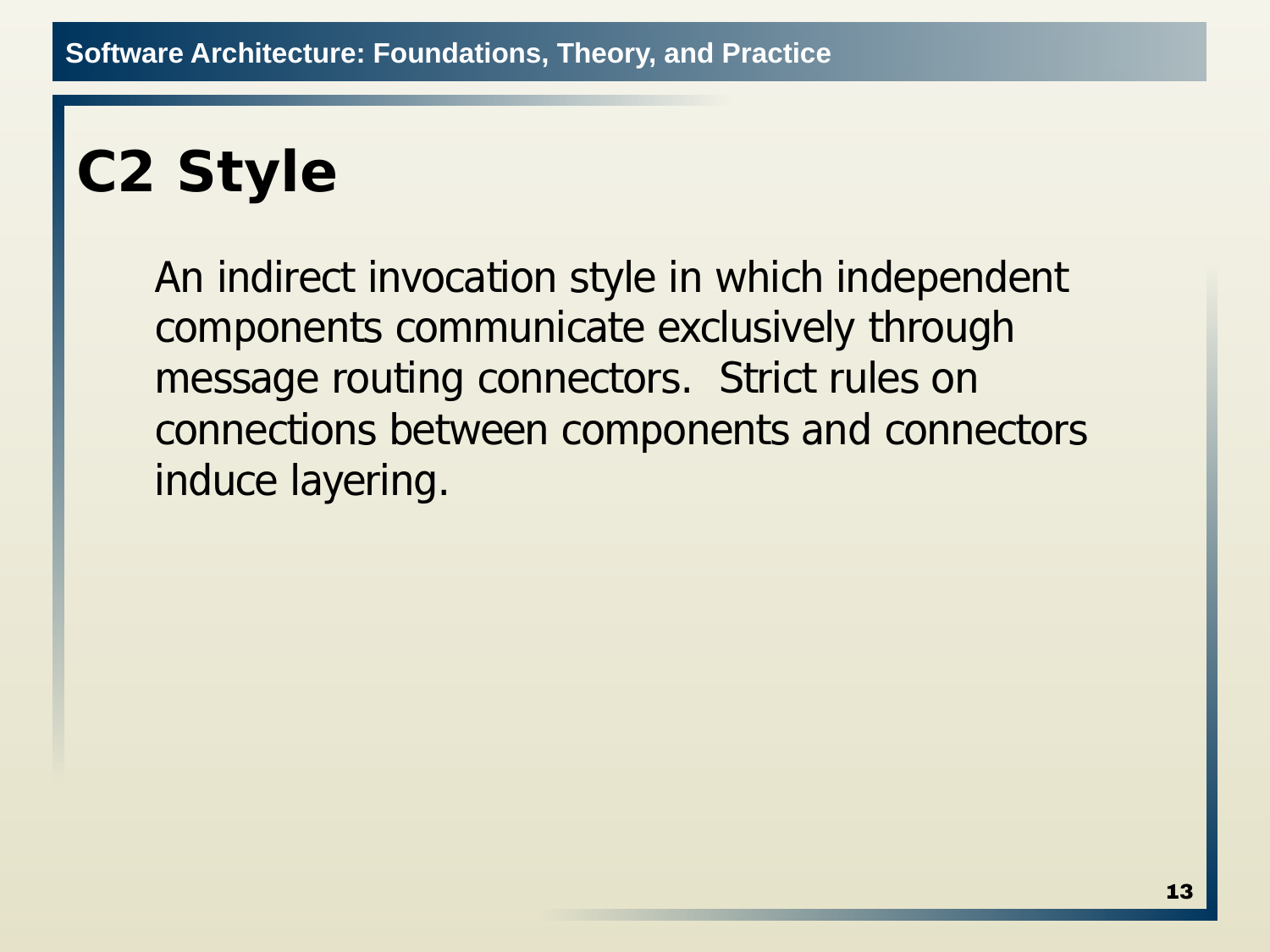

# C2 Style
	An indirect invocation style in which independent components communicate exclusively through message routing connectors.  Strict rules on connections between components and connectors induce layering.
13